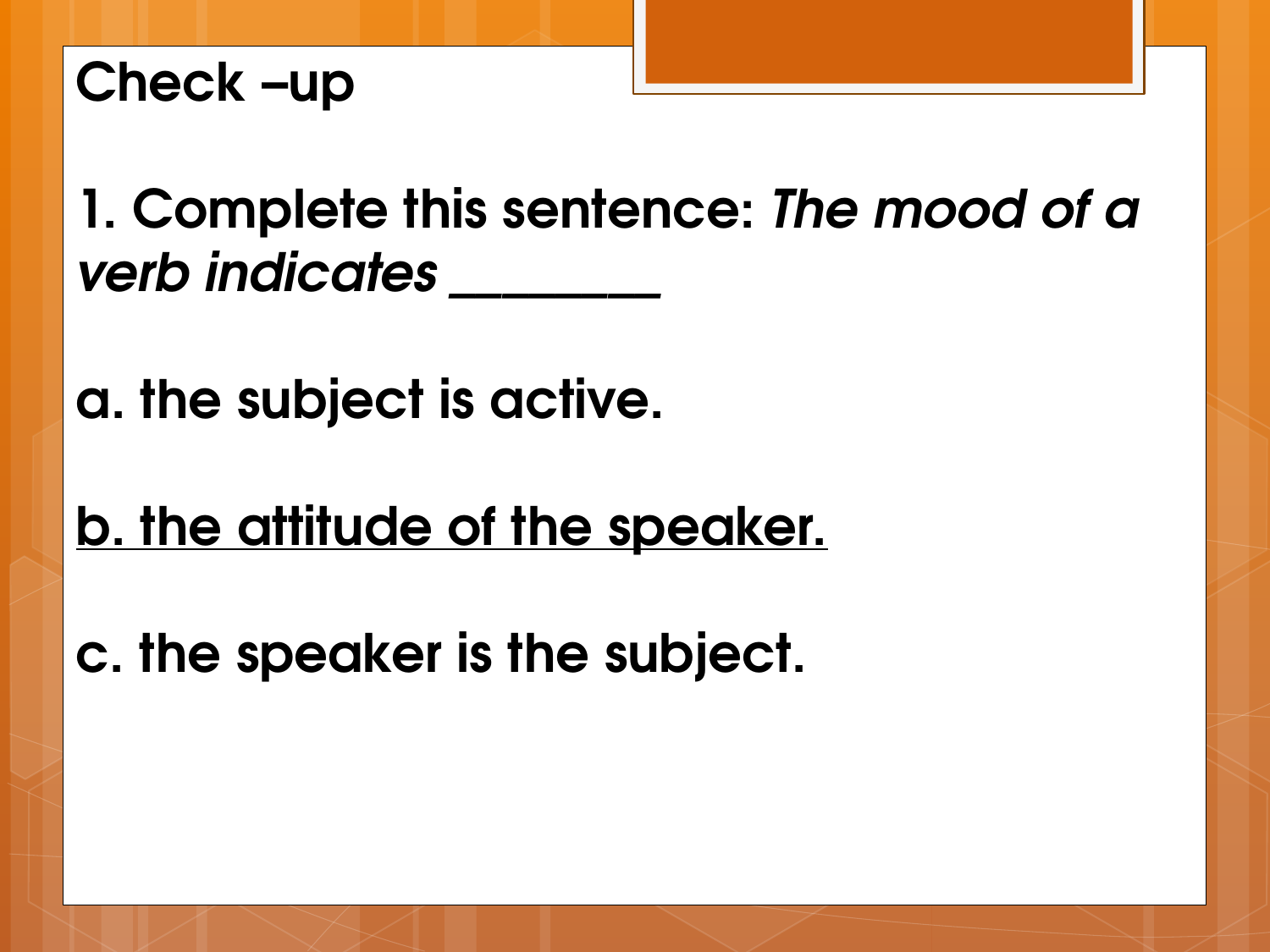

Check –up

1. Complete this sentence: The mood of a verb indicates ________

a. the subject is active.
b. the attitude of the speaker.
c. the speaker is the subject.